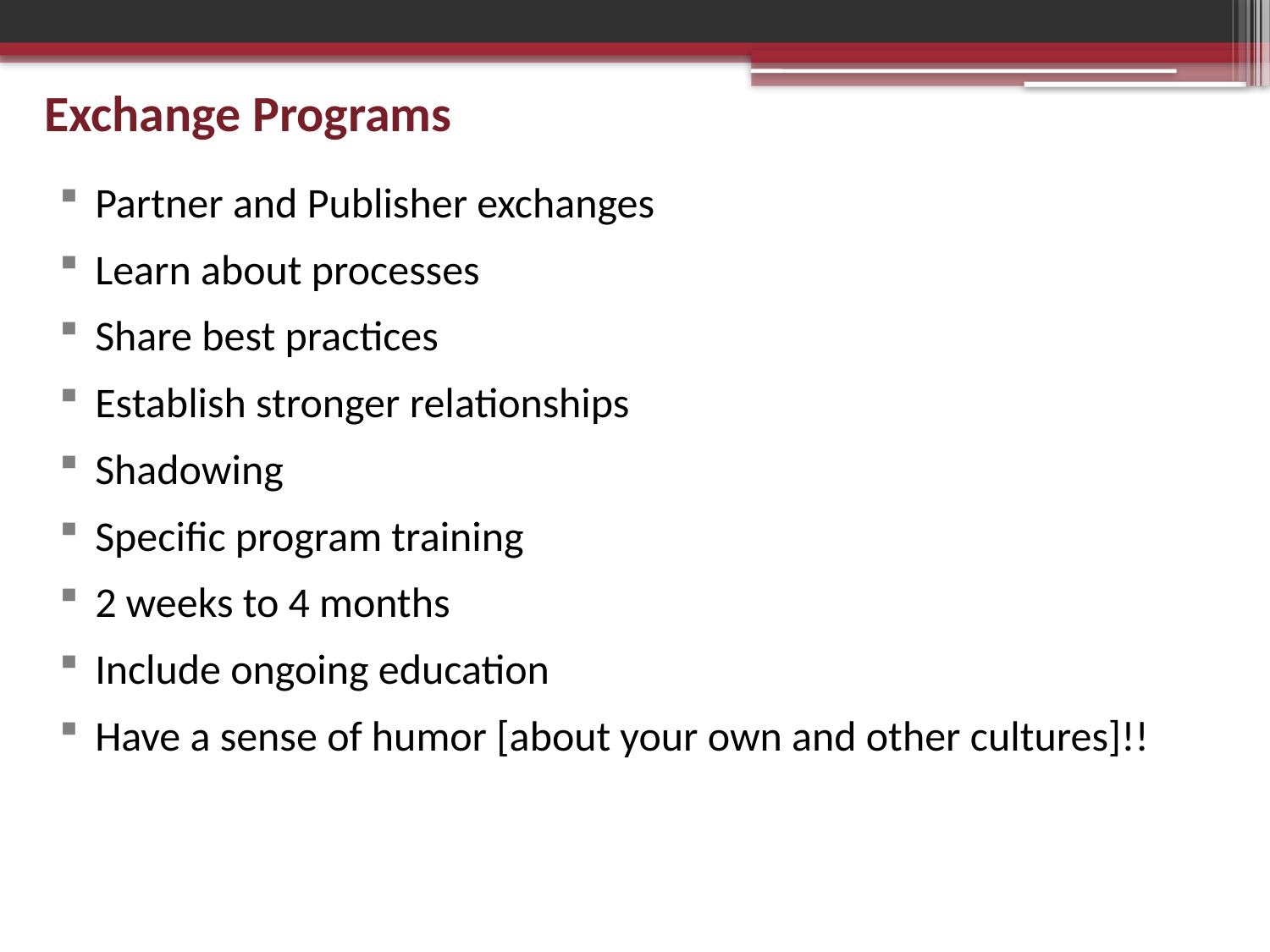

# Exchange Programs
Partner and Publisher exchanges
Learn about processes
Share best practices
Establish stronger relationships
Shadowing
Specific program training
2 weeks to 4 months
Include ongoing education
Have a sense of humor [about your own and other cultures]!!